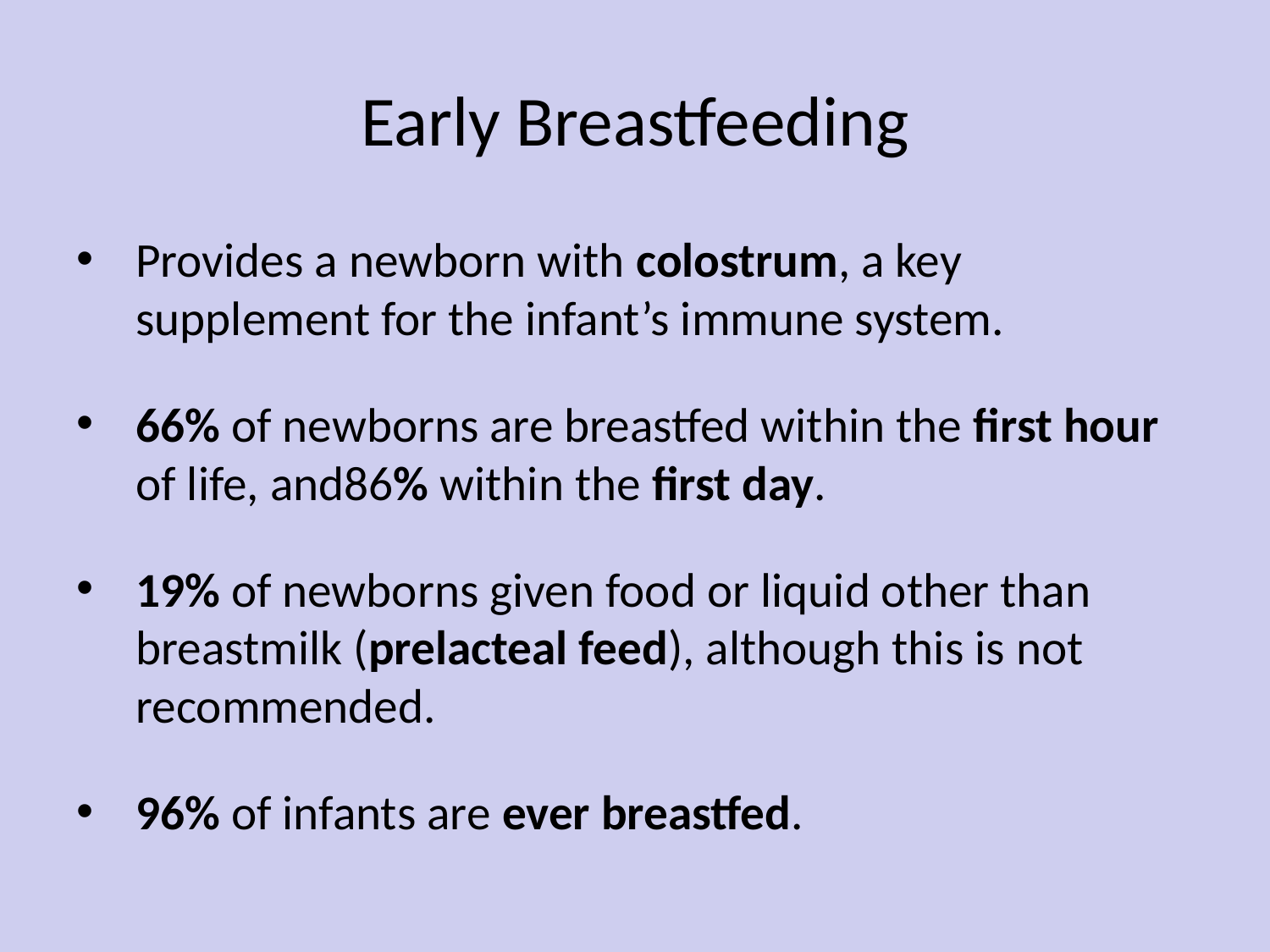

# Early Breastfeeding
Provides a newborn with colostrum, a key supplement for the infant’s immune system.
66% of newborns are breastfed within the first hour of life, and86% within the first day.
19% of newborns given food or liquid other than breastmilk (prelacteal feed), although this is not recommended.
96% of infants are ever breastfed.